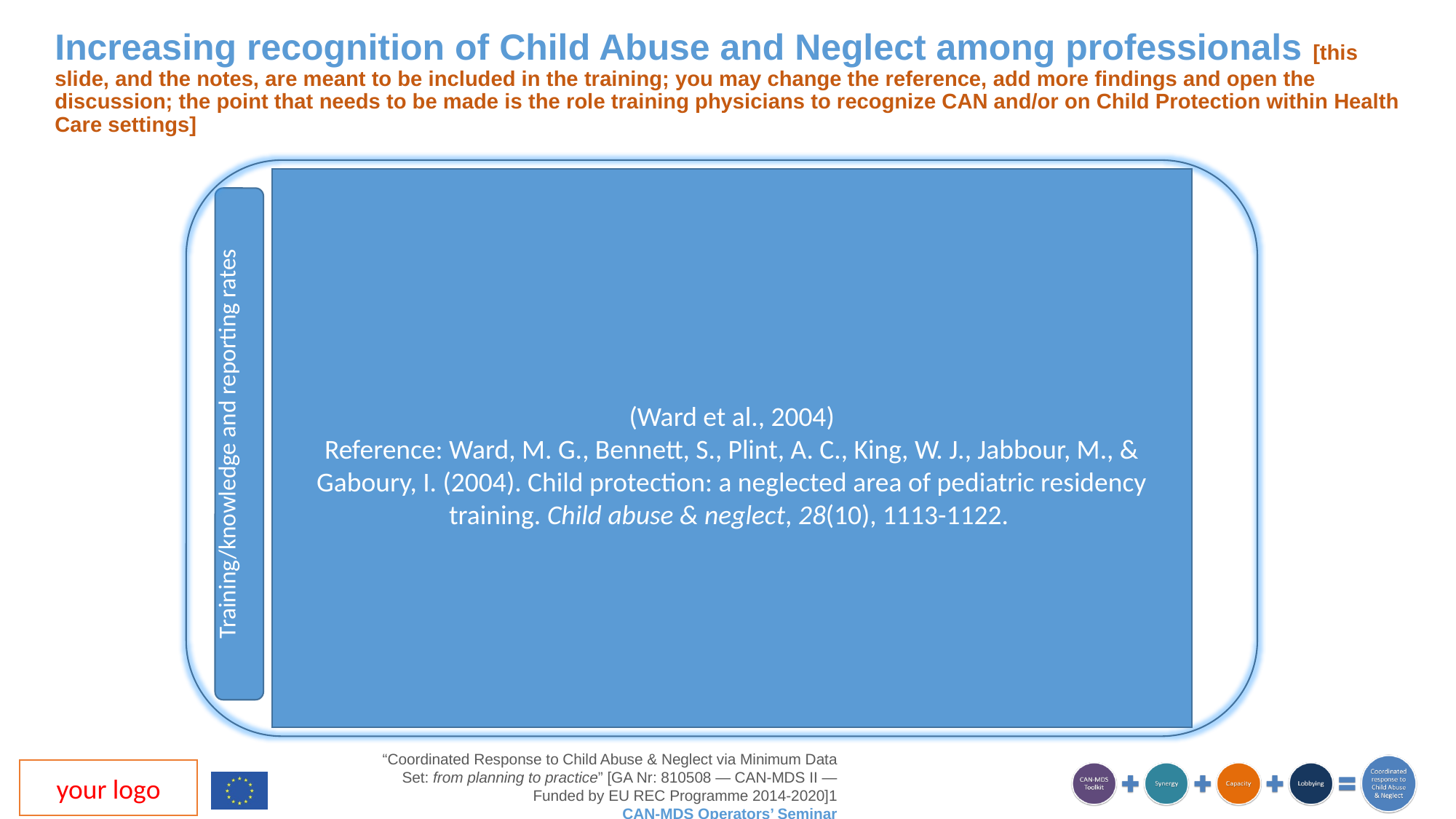

Increasing recognition of Child Abuse and Neglect among professionals [this slide, and the notes, are meant to be included in the training; you may change the reference, add more findings and open the discussion; the point that needs to be made is the role training physicians to recognize CAN and/or on Child Protection within Health Care settings]

(Ward et al., 2004)
Reference: Ward, M. G., Bennett, S., Plint, A. C., King, W. J., Jabbour, M., & Gaboury, I. (2004). Child protection: a neglected area of pediatric residency training. Child abuse & neglect, 28(10), 1113-1122.

Training/knowledge and reporting rates